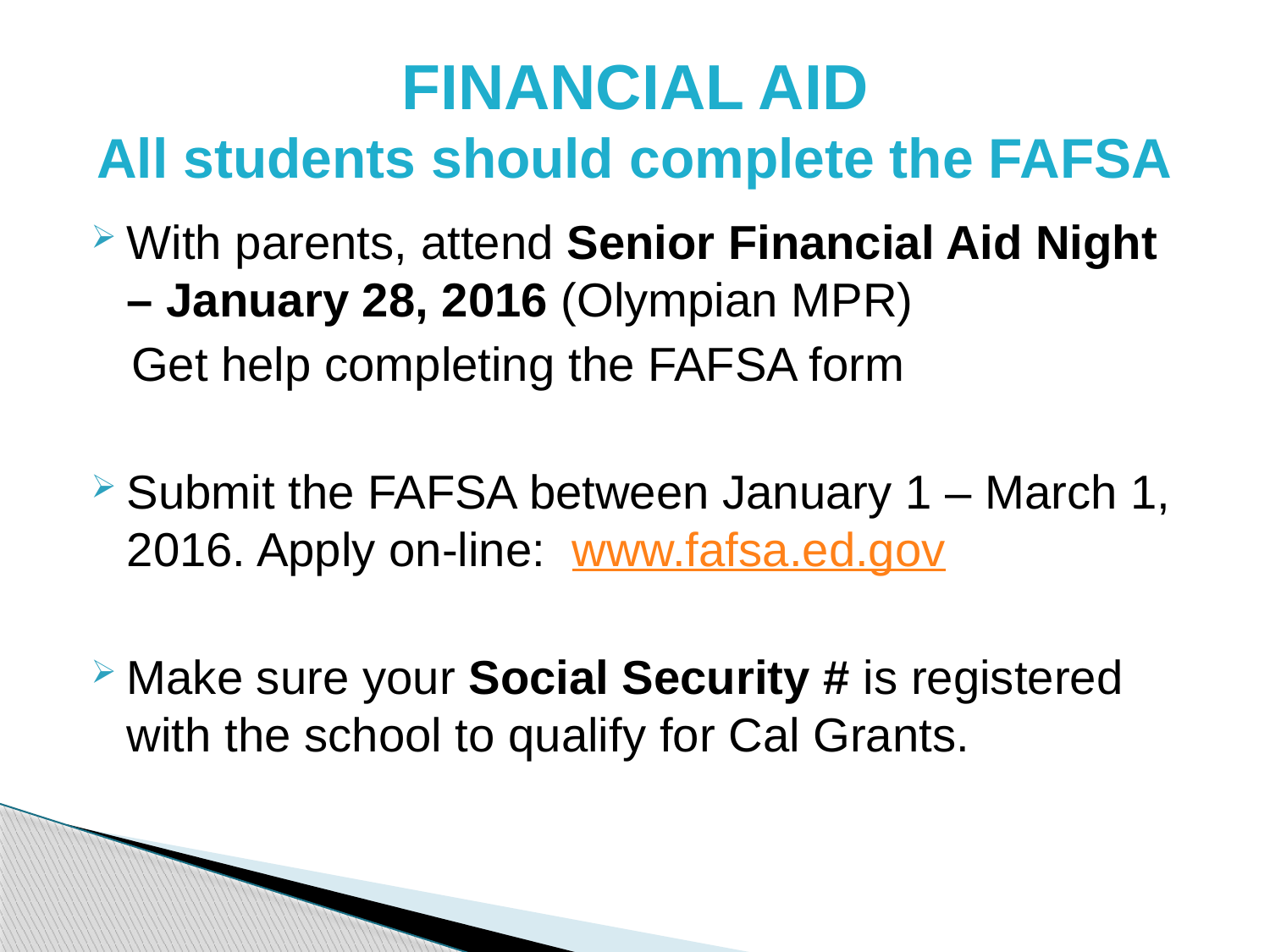

# FINANCIAL AID All students should complete the FAFSA
With parents, attend Senior Financial Aid Night – January 28, 2016 (Olympian MPR)
   Get help completing the FAFSA form

Submit the FAFSA between January 1 – March 1, 2016. Apply on-line:  www.fafsa.ed.gov

Make sure your Social Security # is registered with the school to qualify for Cal Grants.